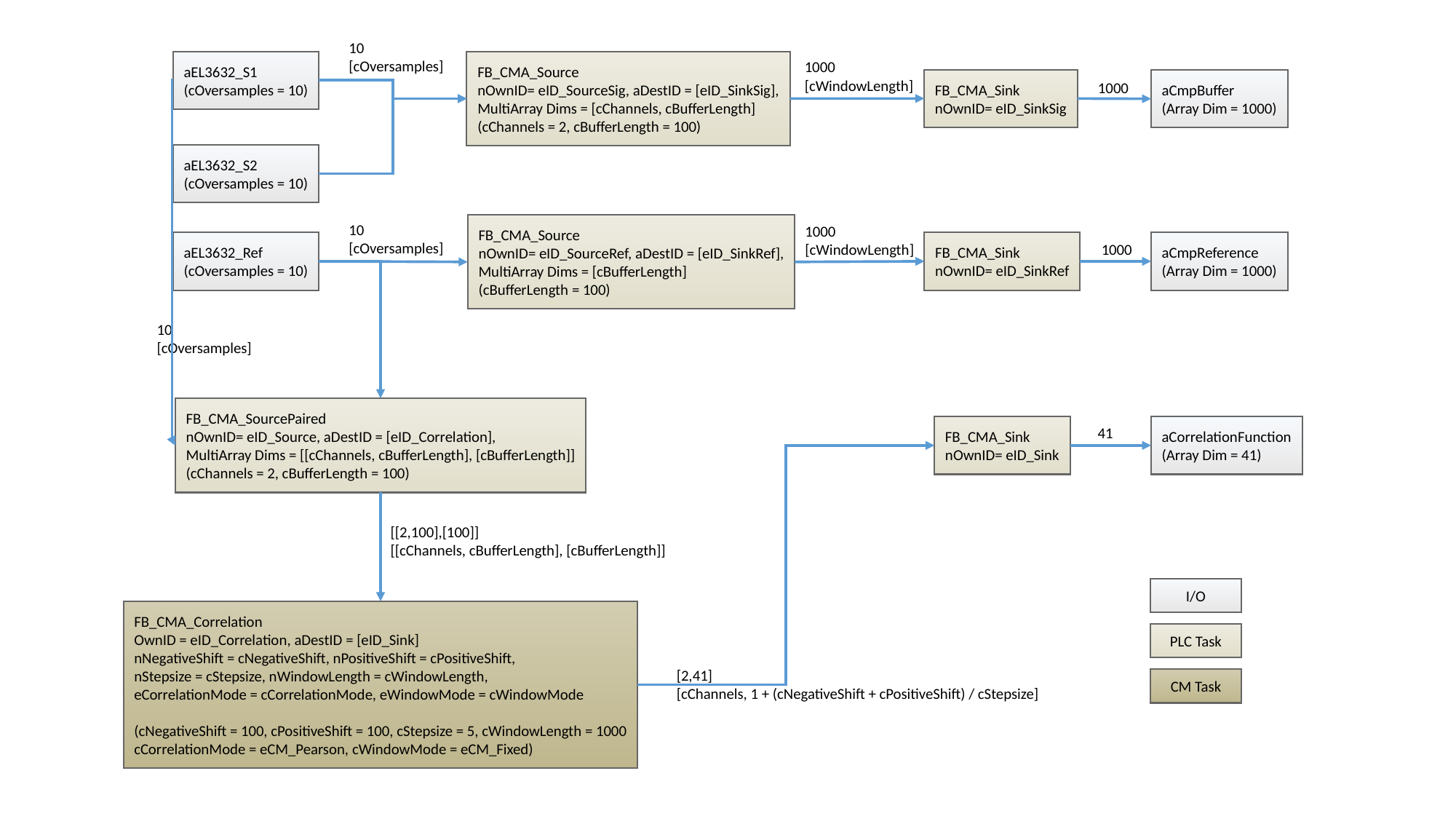

10
[cOversamples]
FB_CMA_Source
nOwnID= eID_SourceSig, aDestID = [eID_SinkSig],
MultiArray Dims = [cChannels, cBufferLength]
(cChannels = 2, cBufferLength = 100)
aEL3632_S1
(cOversamples = 10)
1000
[cWindowLength]
FB_CMA_Sink
nOwnID= eID_SinkSig
aCmpBuffer
(Array Dim = 1000)
1000
aEL3632_S2
(cOversamples = 10)
FB_CMA_Source
nOwnID= eID_SourceRef, aDestID = [eID_SinkRef],
MultiArray Dims = [cBufferLength]
(cBufferLength = 100)
10
[cOversamples]
1000
[cWindowLength]
aEL3632_Ref
(cOversamples = 10)
FB_CMA_Sink
nOwnID= eID_SinkRef
aCmpReference
(Array Dim = 1000)
1000
10
[cOversamples]
FB_CMA_SourcePaired
nOwnID= eID_Source, aDestID = [eID_Correlation],
MultiArray Dims = [[cChannels, cBufferLength], [cBufferLength]]
(cChannels = 2, cBufferLength = 100)
FB_CMA_Sink
nOwnID= eID_Sink
aCorrelationFunction
(Array Dim = 41)
41
[[2,100],[100]]
[[cChannels, cBufferLength], [cBufferLength]]
I/O
FB_CMA_Correlation
OwnID = eID_Correlation, aDestID = [eID_Sink]
nNegativeShift = cNegativeShift, nPositiveShift = cPositiveShift,
nStepsize = cStepsize, nWindowLength = cWindowLength,
eCorrelationMode = cCorrelationMode, eWindowMode = cWindowMode

(cNegativeShift = 100, cPositiveShift = 100, cStepsize = 5, cWindowLength = 1000
cCorrelationMode = eCM_Pearson, cWindowMode = eCM_Fixed)
PLC Task
[2,41]
[cChannels, 1 + (cNegativeShift + cPositiveShift) / cStepsize]
CM Task